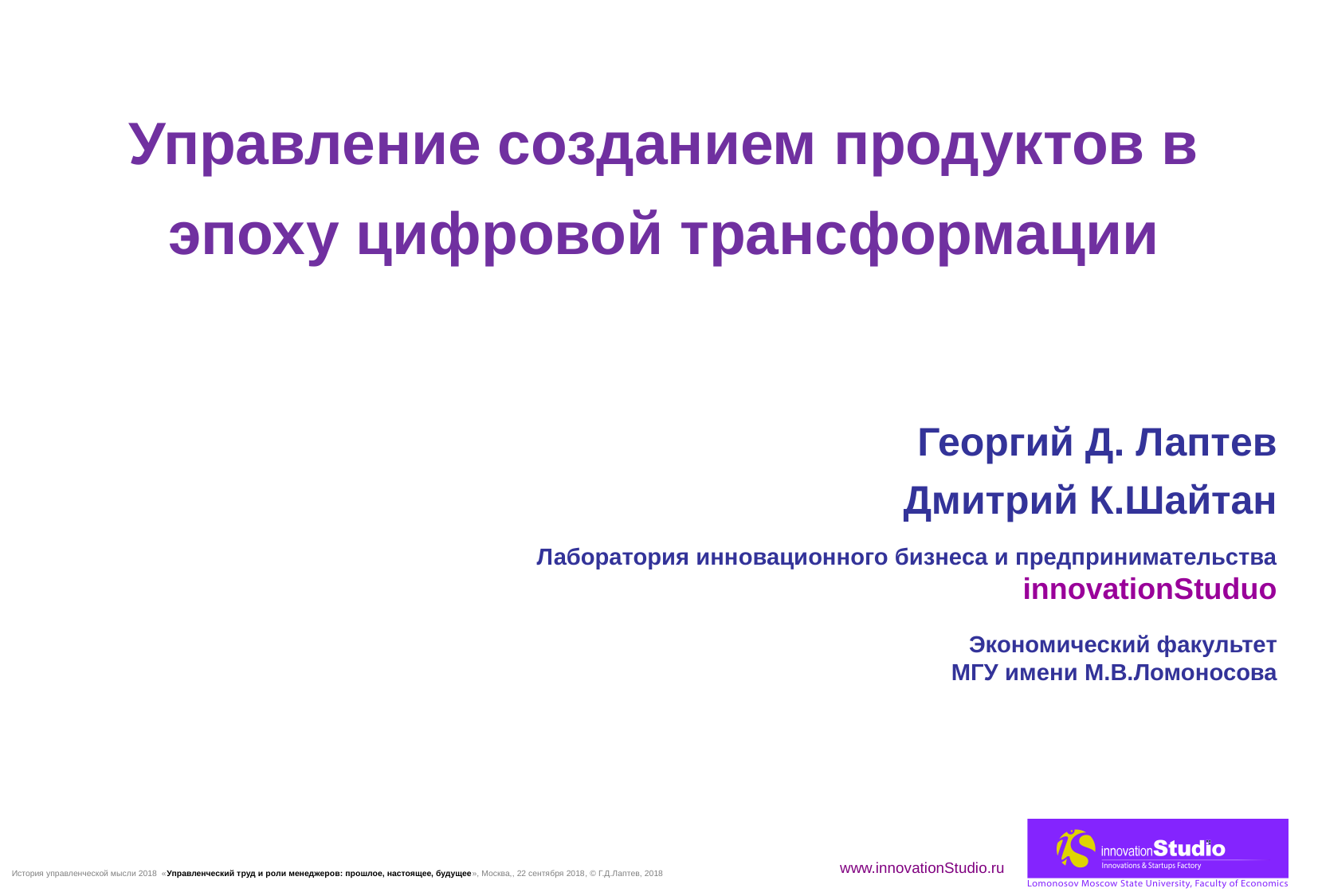

Управление созданием продуктов в эпоху цифровой трансформации

Георгий Д. Лаптев
Дмитрий К.Шайтан

Лаборатория инновационного бизнеса и предпринимательства
innovationStuduo

Экономический факультет
МГУ имени М.В.Ломоносова